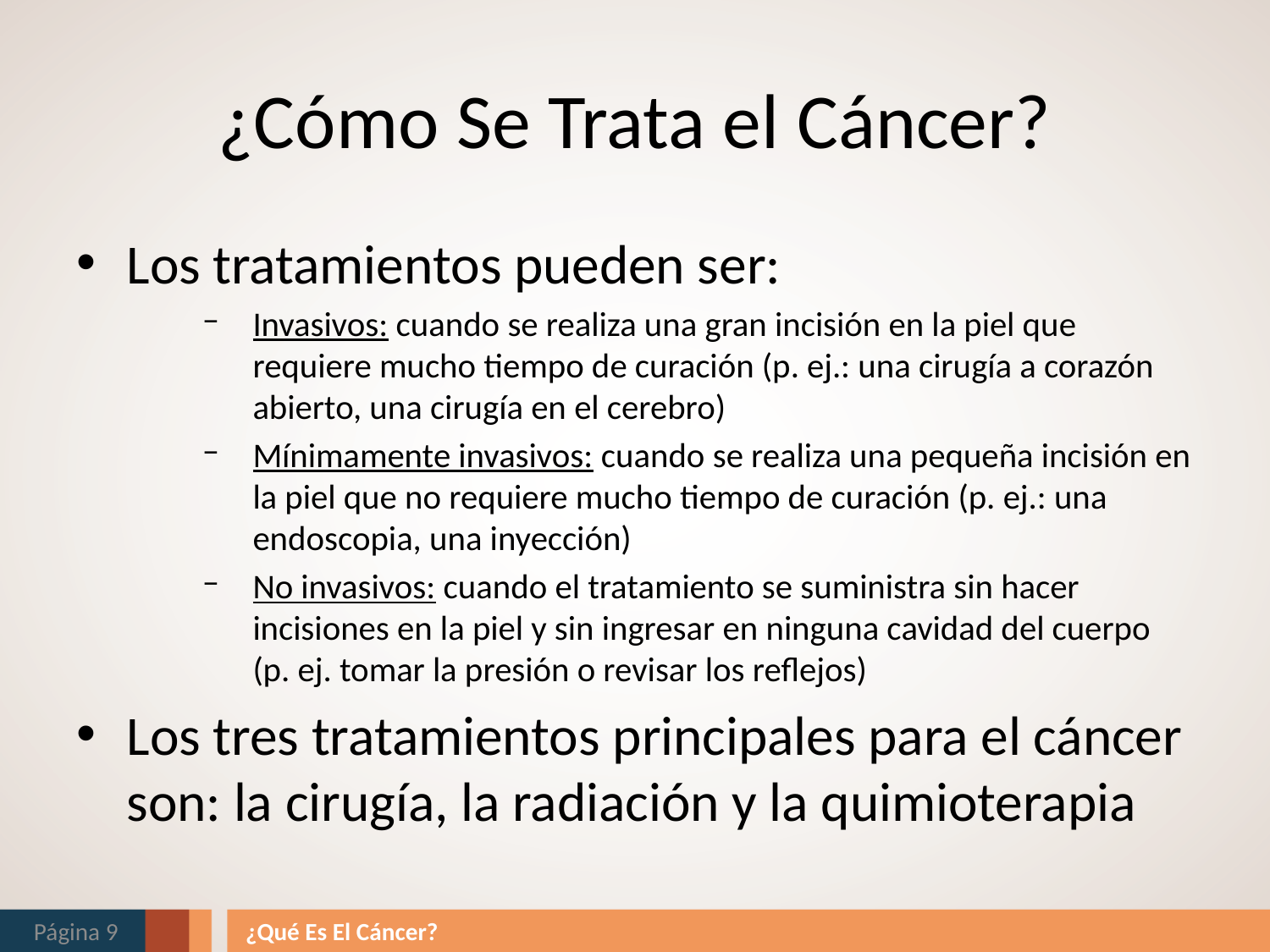

# ¿Cómo Se Trata el Cáncer?
Los tratamientos pueden ser:
Invasivos: cuando se realiza una gran incisión en la piel que requiere mucho tiempo de curación (p. ej.: una cirugía a corazón abierto, una cirugía en el cerebro)
Mínimamente invasivos: cuando se realiza una pequeña incisión en la piel que no requiere mucho tiempo de curación (p. ej.: una endoscopia, una inyección)
No invasivos: cuando el tratamiento se suministra sin hacer incisiones en la piel y sin ingresar en ninguna cavidad del cuerpo (p. ej. tomar la presión o revisar los reflejos)
Los tres tratamientos principales para el cáncer son: la cirugía, la radiación y la quimioterapia
Página 9
¿Qué Es El Cáncer?